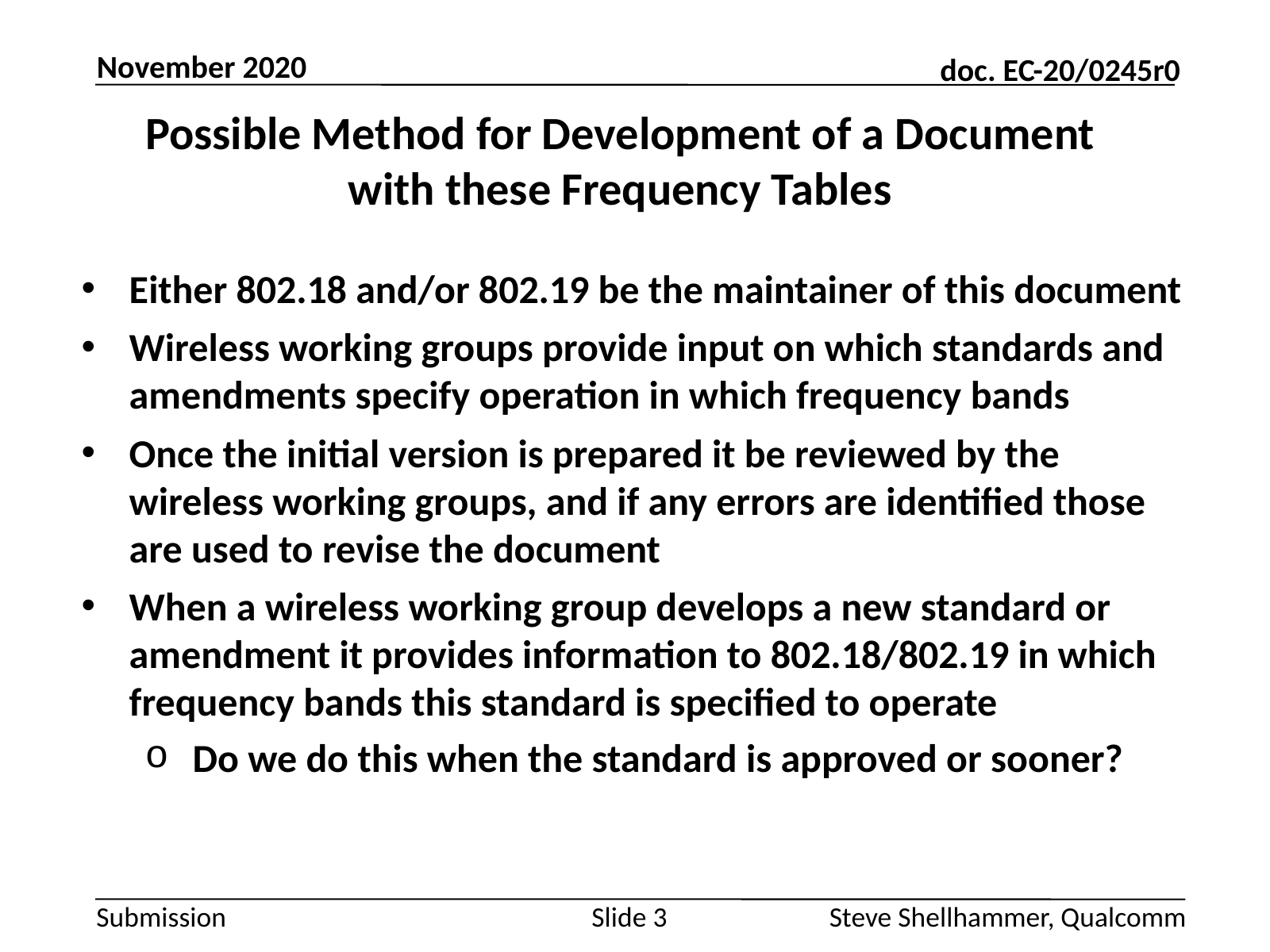

November 2020
# Possible Method for Development of a Document with these Frequency Tables
Either 802.18 and/or 802.19 be the maintainer of this document
Wireless working groups provide input on which standards and amendments specify operation in which frequency bands
Once the initial version is prepared it be reviewed by the wireless working groups, and if any errors are identified those are used to revise the document
When a wireless working group develops a new standard or amendment it provides information to 802.18/802.19 in which frequency bands this standard is specified to operate
Do we do this when the standard is approved or sooner?
Slide 3
Steve Shellhammer, Qualcomm